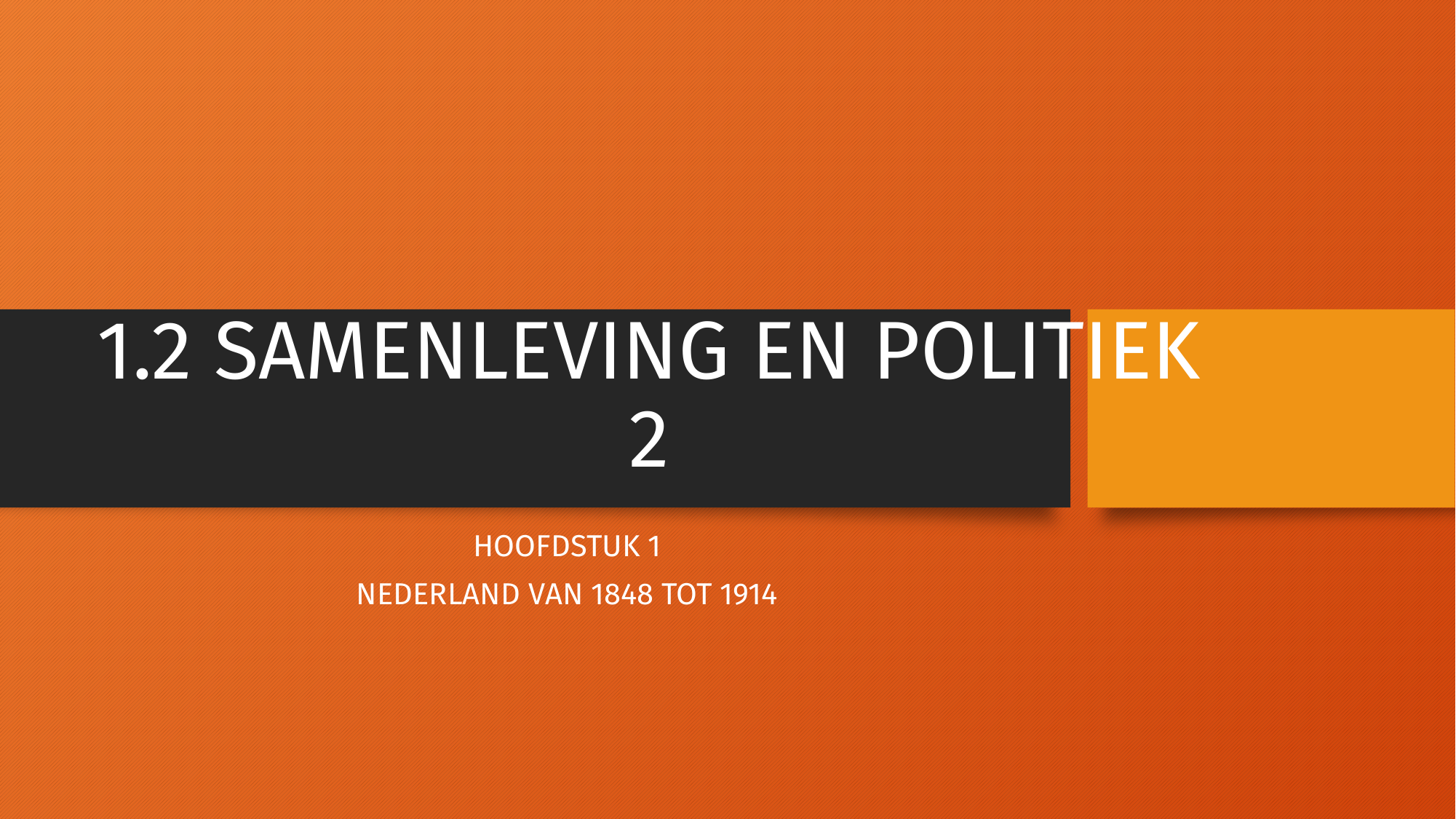

# 1.2 SAMENLEVING EN POLITIEK 2
HOOFDSTUK 1
NEDERLAND VAN 1848 TOT 1914